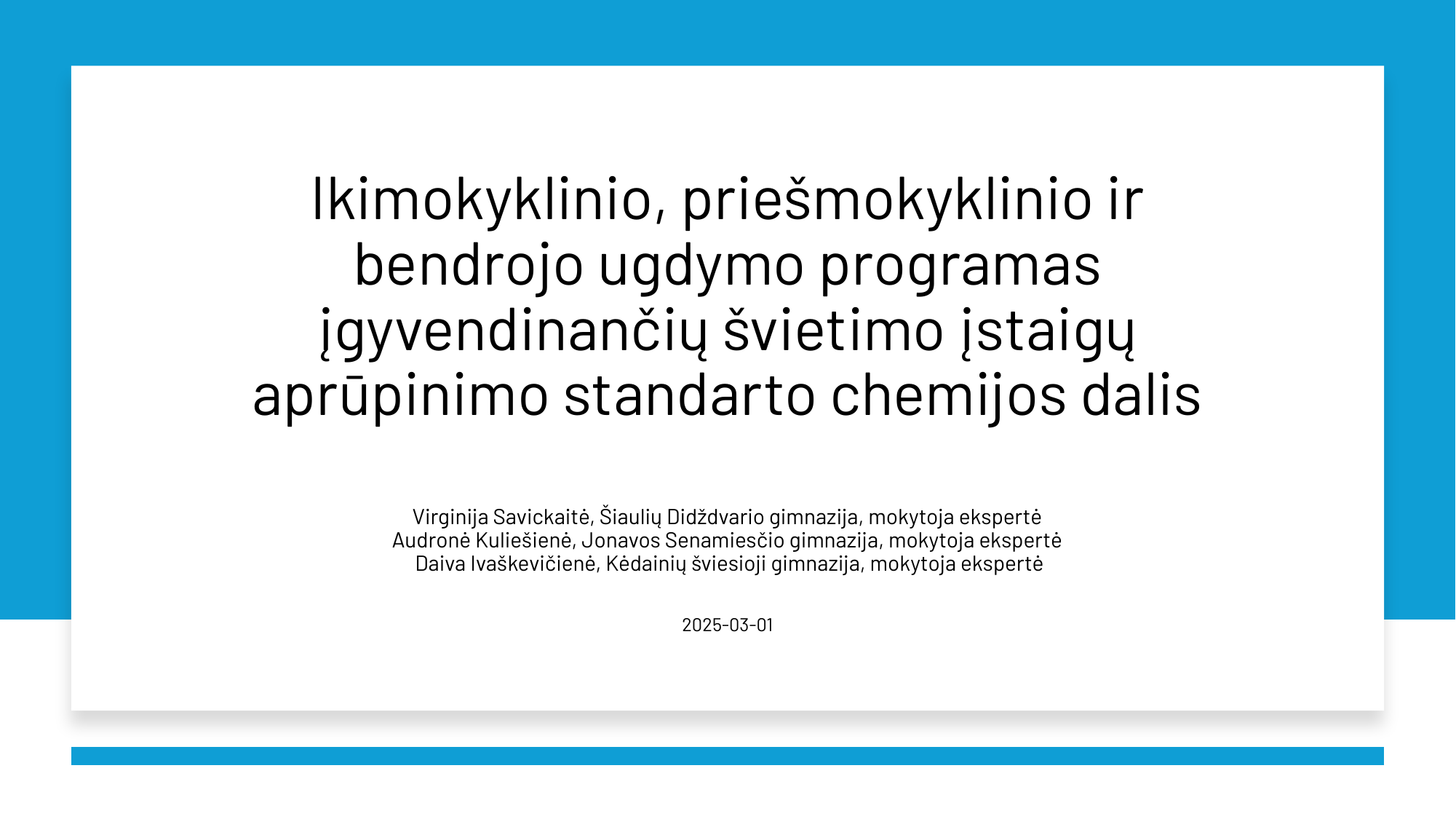

# Ikimokyklinio, priešmokyklinio ir bendrojo ugdymo programas įgyvendinančių švietimo įstaigų aprūpinimo standarto chemijos dalis
Virginija Savickaitė, Šiaulių Didždvario gimnazija, mokytoja ekspertė
Audronė Kuliešienė, Jonavos Senamiesčio gimnazija, mokytoja ekspertė
 Daiva Ivaškevičienė, Kėdainių šviesioji gimnazija, mokytoja ekspertė

2025-03-01

1